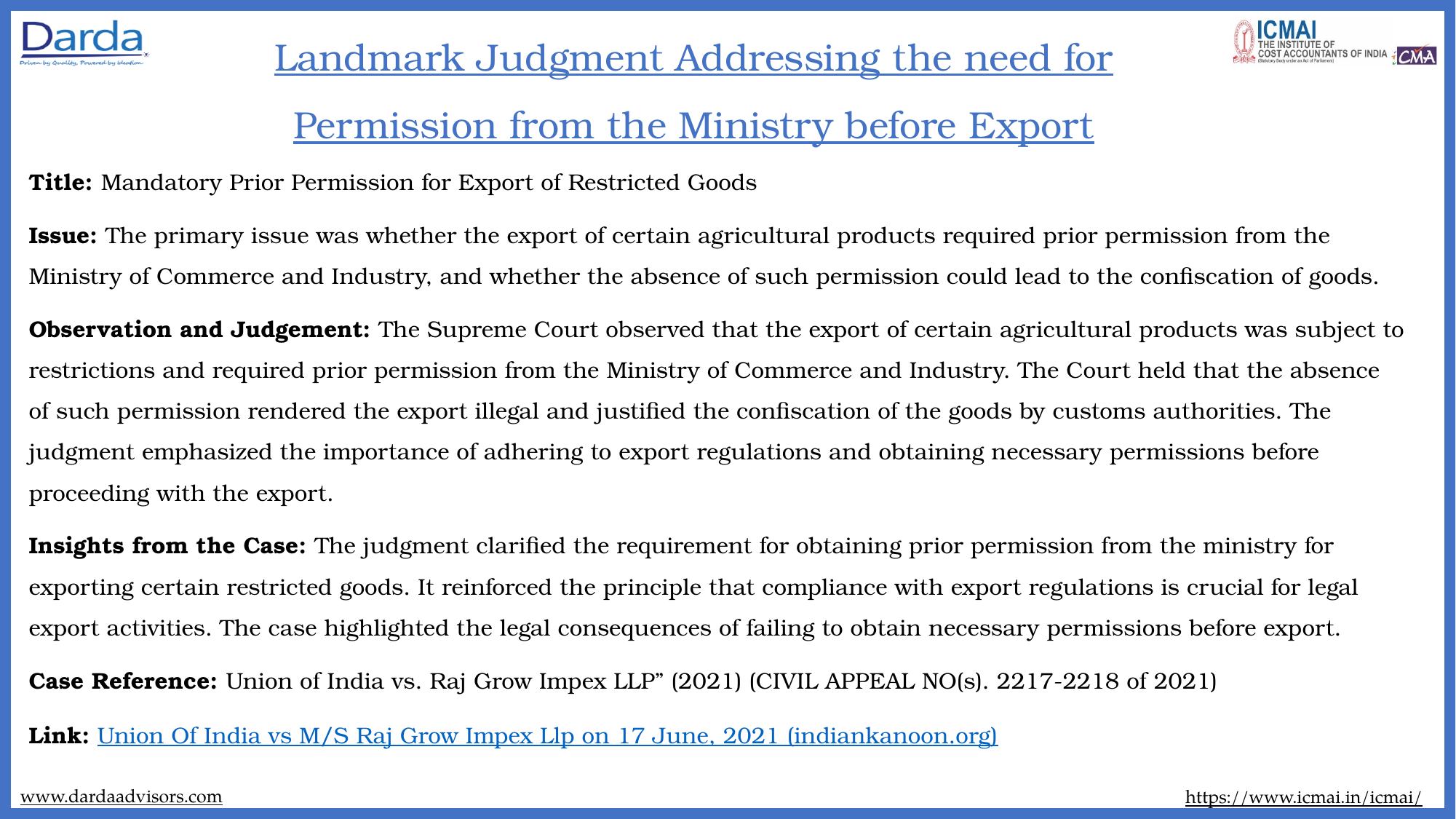

Landmark Judgment Addressing the need for Permission from the Ministry before Export
Title: Mandatory Prior Permission for Export of Restricted Goods
Issue: The primary issue was whether the export of certain agricultural products required prior permission from the Ministry of Commerce and Industry, and whether the absence of such permission could lead to the confiscation of goods.
Observation and Judgement: The Supreme Court observed that the export of certain agricultural products was subject to restrictions and required prior permission from the Ministry of Commerce and Industry. The Court held that the absence of such permission rendered the export illegal and justified the confiscation of the goods by customs authorities. The judgment emphasized the importance of adhering to export regulations and obtaining necessary permissions before proceeding with the export.
Insights from the Case: The judgment clarified the requirement for obtaining prior permission from the ministry for exporting certain restricted goods. It reinforced the principle that compliance with export regulations is crucial for legal export activities. The case highlighted the legal consequences of failing to obtain necessary permissions before export.
Case Reference: Union of India vs. Raj Grow Impex LLP” (2021) (CIVIL APPEAL NO(s). 2217-2218 of 2021)
Link: Union Of India vs M/S Raj Grow Impex Llp on 17 June, 2021 (indiankanoon.org)